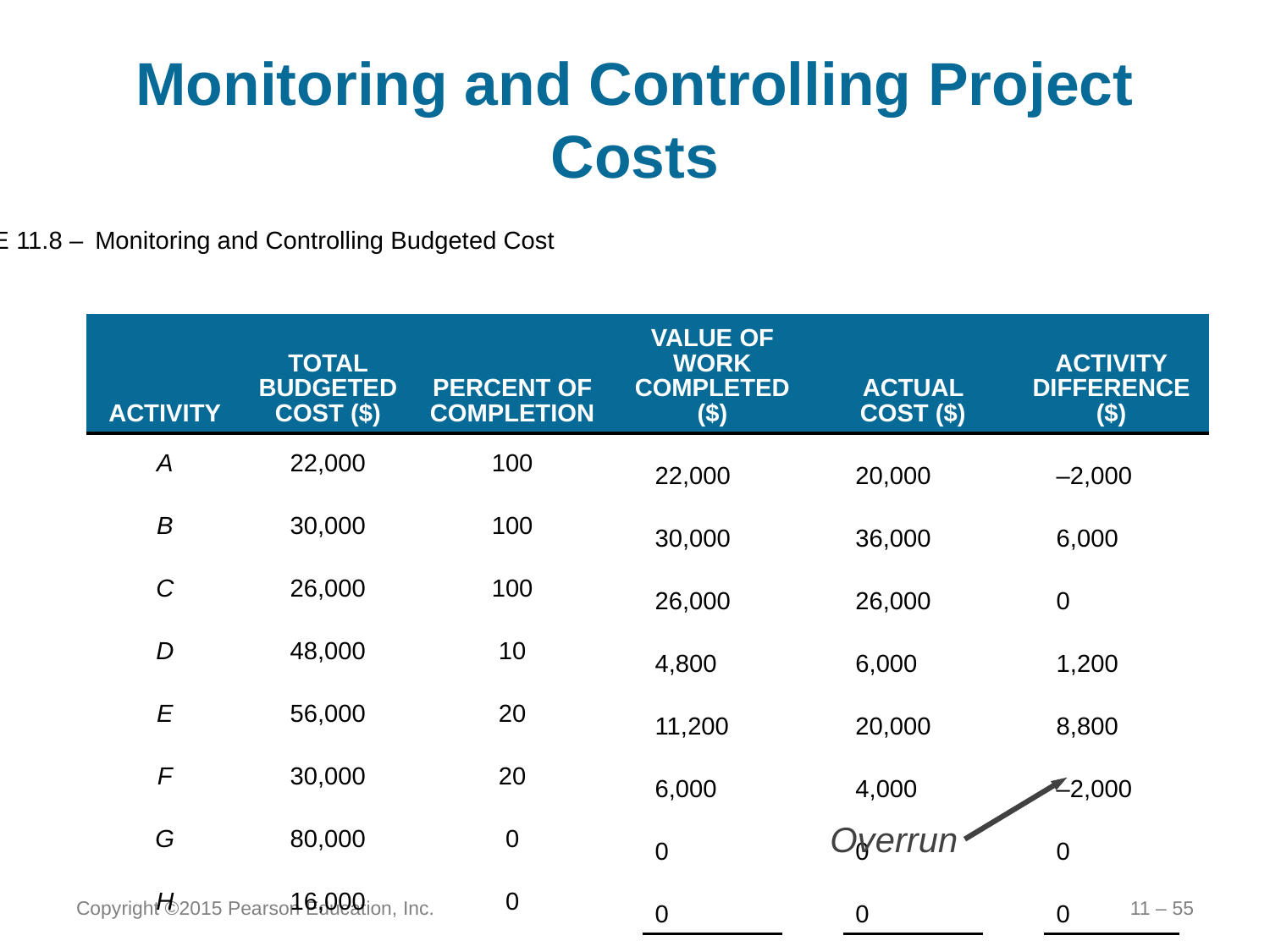

# Monitoring and Controlling Project Costs
TABLE 11.8 –	Monitoring and Controlling Budgeted Cost
| ACTIVITY | TOTAL BUDGETED COST ($) | PERCENT OF COMPLETION | VALUE OF WORK COMPLETED ($) |  |  | ACTUAL COST ($) |  |  | ACTIVITY DIFFERENCE ($) |  |  |
| --- | --- | --- | --- | --- | --- | --- | --- | --- | --- | --- | --- |
| A | 22,000 | 100 |  | 22,000 |  |  | 20,000 |  |  | –2,000 |  |
| B | 30,000 | 100 |  | 30,000 |  |  | 36,000 |  |  | 6,000 |  |
| C | 26,000 | 100 |  | 26,000 |  |  | 26,000 |  |  | 0 |  |
| D | 48,000 | 10 |  | 4,800 |  |  | 6,000 |  |  | 1,200 |  |
| E | 56,000 | 20 |  | 11,200 |  |  | 20,000 |  |  | 8,800 |  |
| F | 30,000 | 20 |  | 6,000 |  |  | 4,000 |  |  | –2,000 |  |
| G | 80,000 | 0 |  | 0 |  |  | 0 |  |  | 0 |  |
| H | 16,000 | 0 |  | 0 |  |  | 0 |  |  | 0 |  |
|  |  | Total |  | 100,000 |  |  | 112,000 |  |  | 12,000 |  |

Overrun
Copyright ©2015 Pearson Education, Inc.
11 – 55